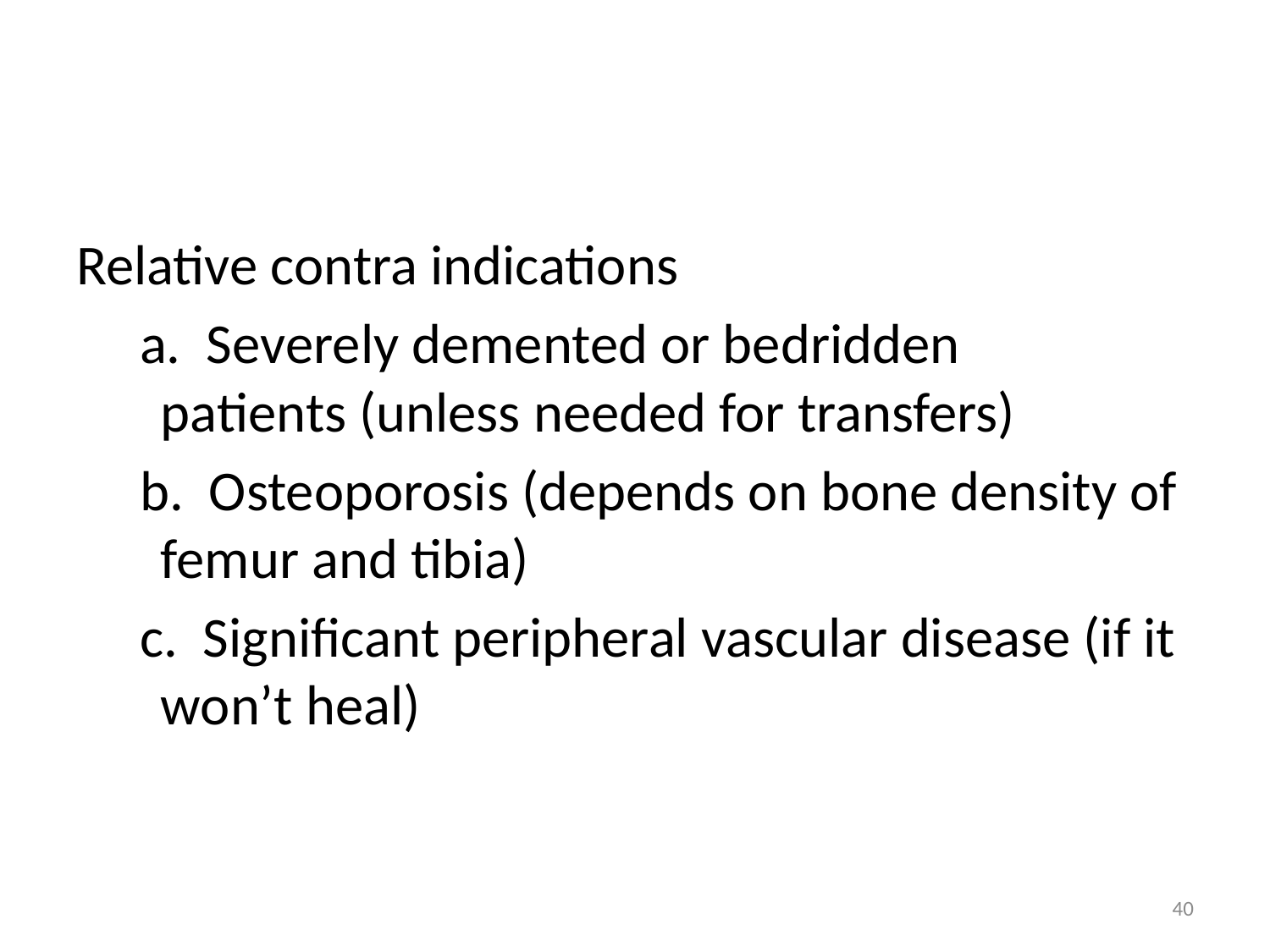

#
Relative contra indications
     a.  Severely demented or bedridden 	 	  patients (unless needed for transfers)
     b.  Osteoporosis (depends on bone density of femur and tibia)
     c.  Significant peripheral vascular disease (if it won’t heal)

40